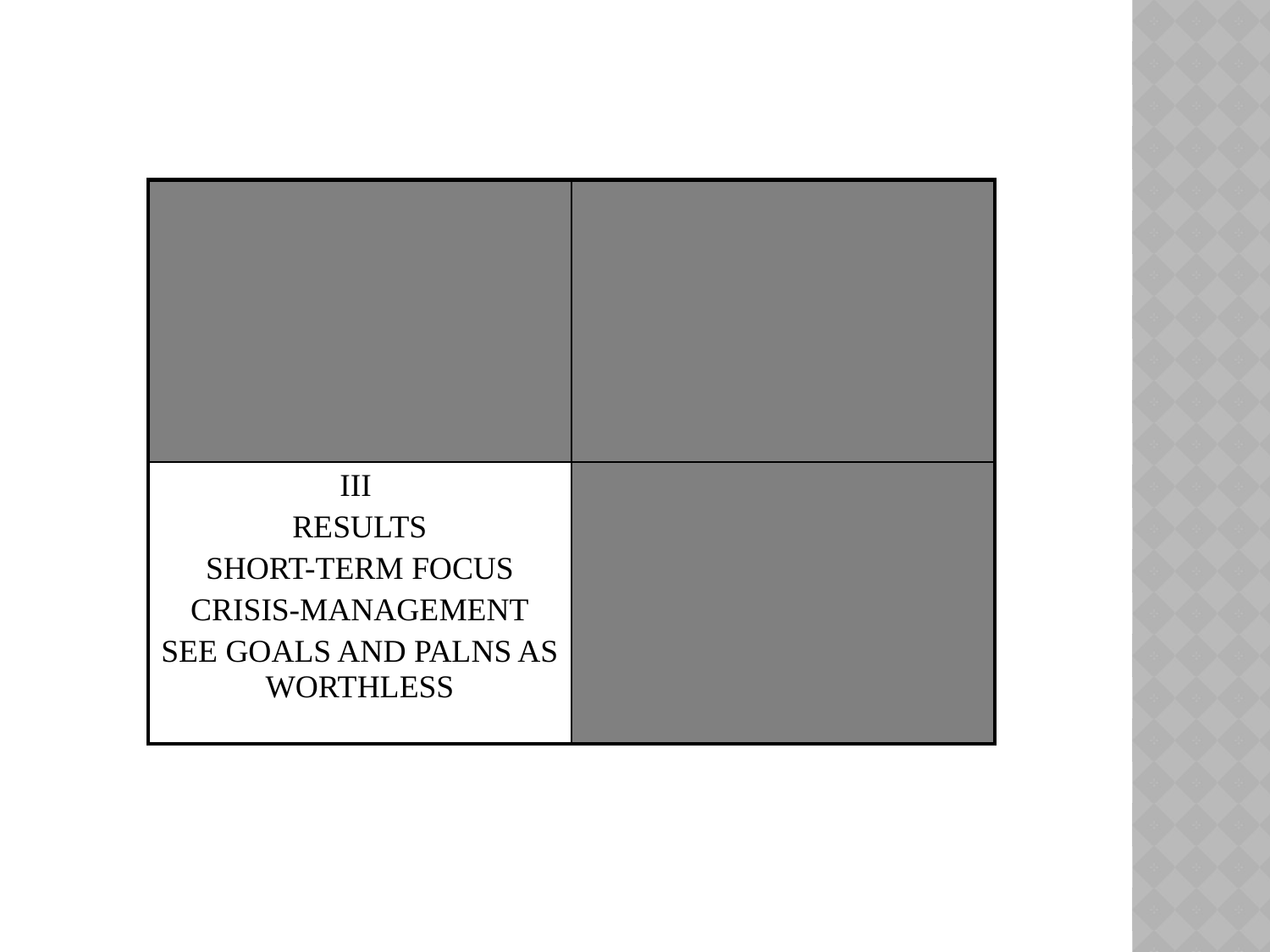

|  |  |
| --- | --- |
| III RESULTS SHORT-TERM FOCUS CRISIS-MANAGEMENT SEE GOALS AND PALNS AS WORTHLESS |  |